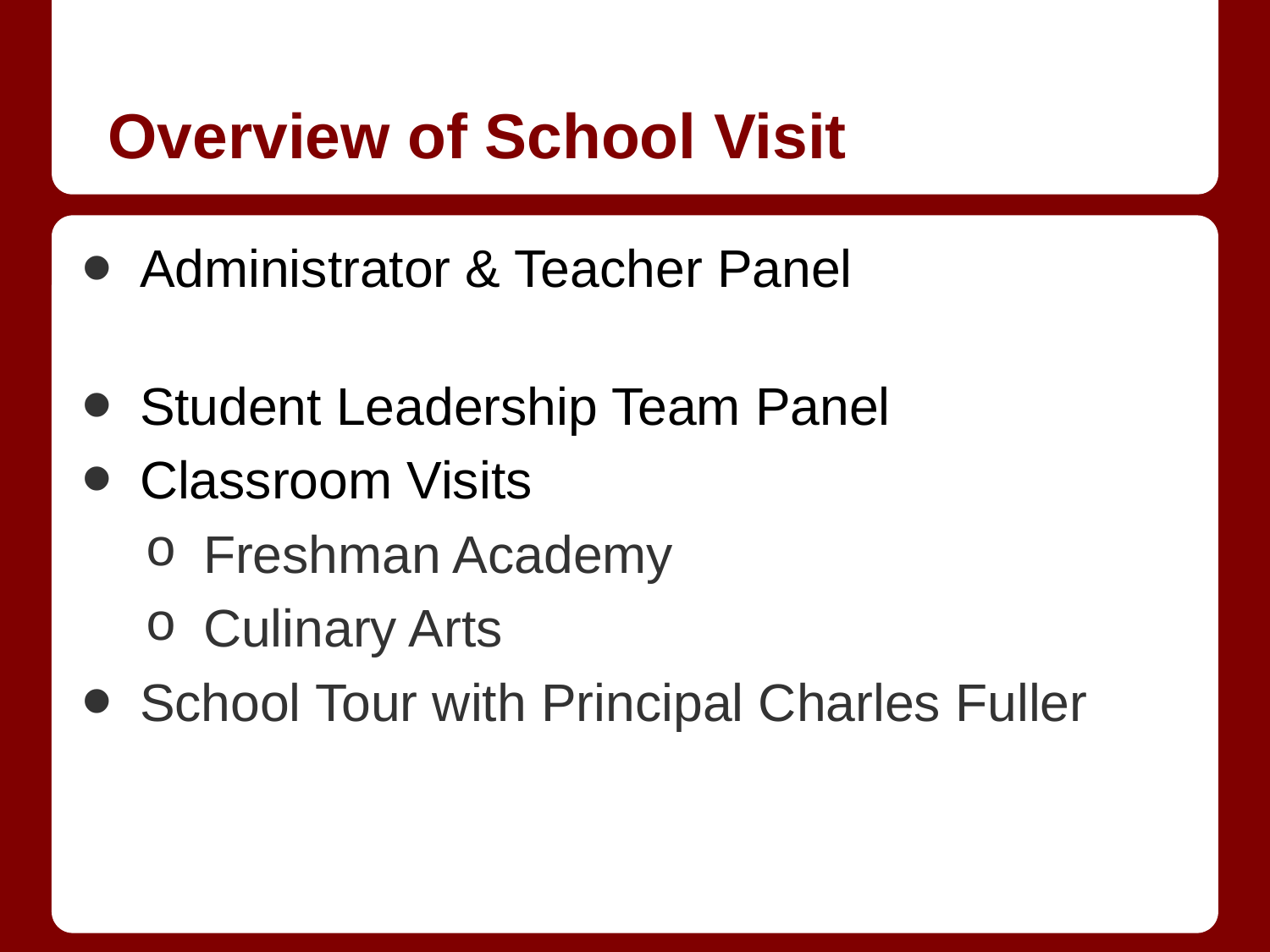

# Overview of School Visit
Administrator & Teacher Panel
Student Leadership Team Panel
Classroom Visits
Freshman Academy
Culinary Arts
School Tour with Principal Charles Fuller